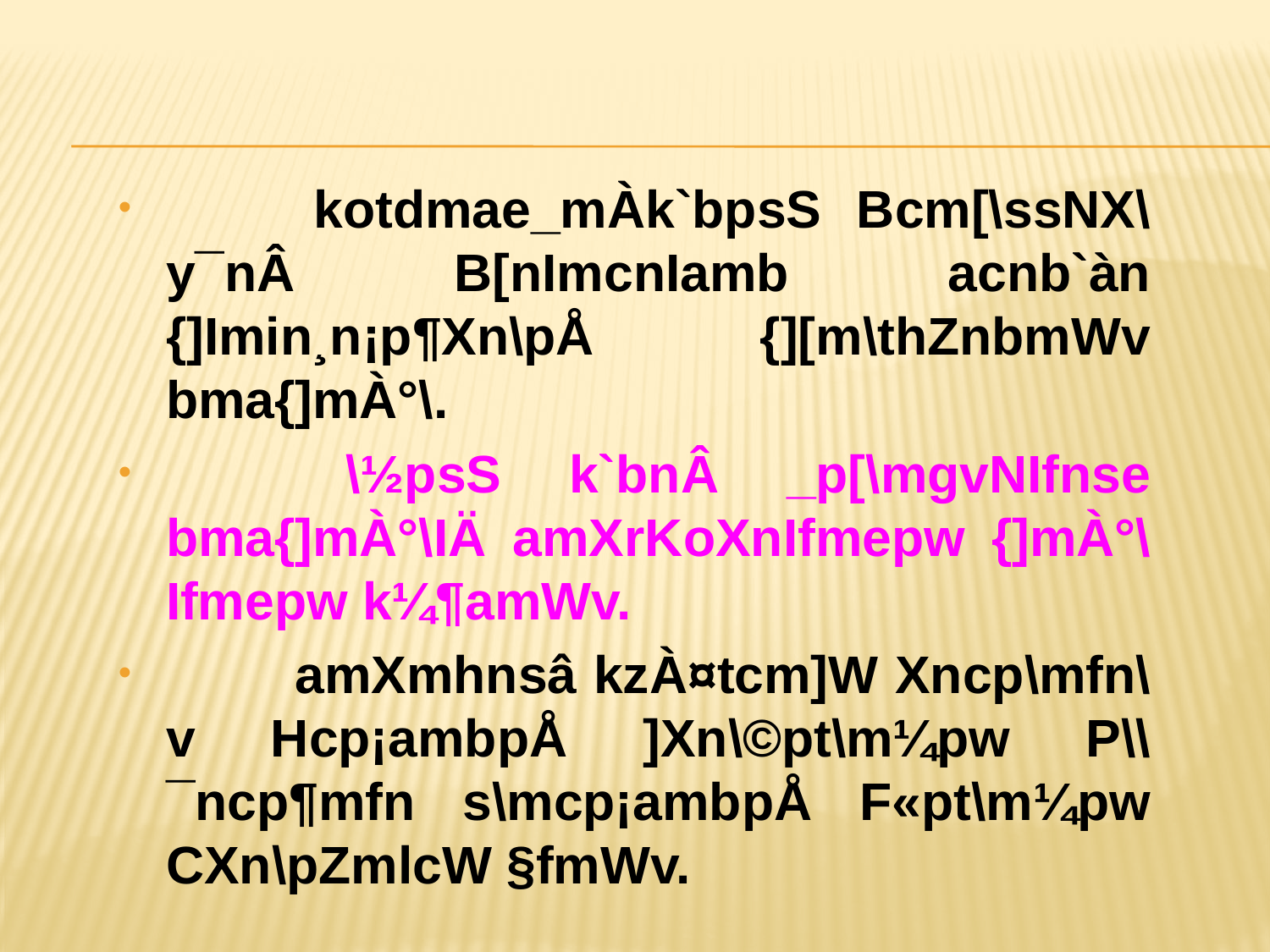

kotdmae_mÀk`bpsS Bcm[\ssNX\y¯nÂ B[nImcnIamb acnb`àn {]Imin¸n¡p¶Xn\pÅ {][m\thZnbmWv bma{]mÀ°\.
 	\½psS k`bnÂ _p[\mgvNIfnse bma{]mÀ°\IÄ amXrKoXnIfmepw {]mÀ°\ Ifmepw k¼¶amWv.
 	amXmhnsâ kzÀ¤tcm]W Xncp\mfn\v Hcp¡ambpÅ ]Xn\©pt\m¼pw P\\¯ncp¶mfn s\mcp¡ambpÅ F«pt\m¼pw CXn\pZmlcW §fmWv.